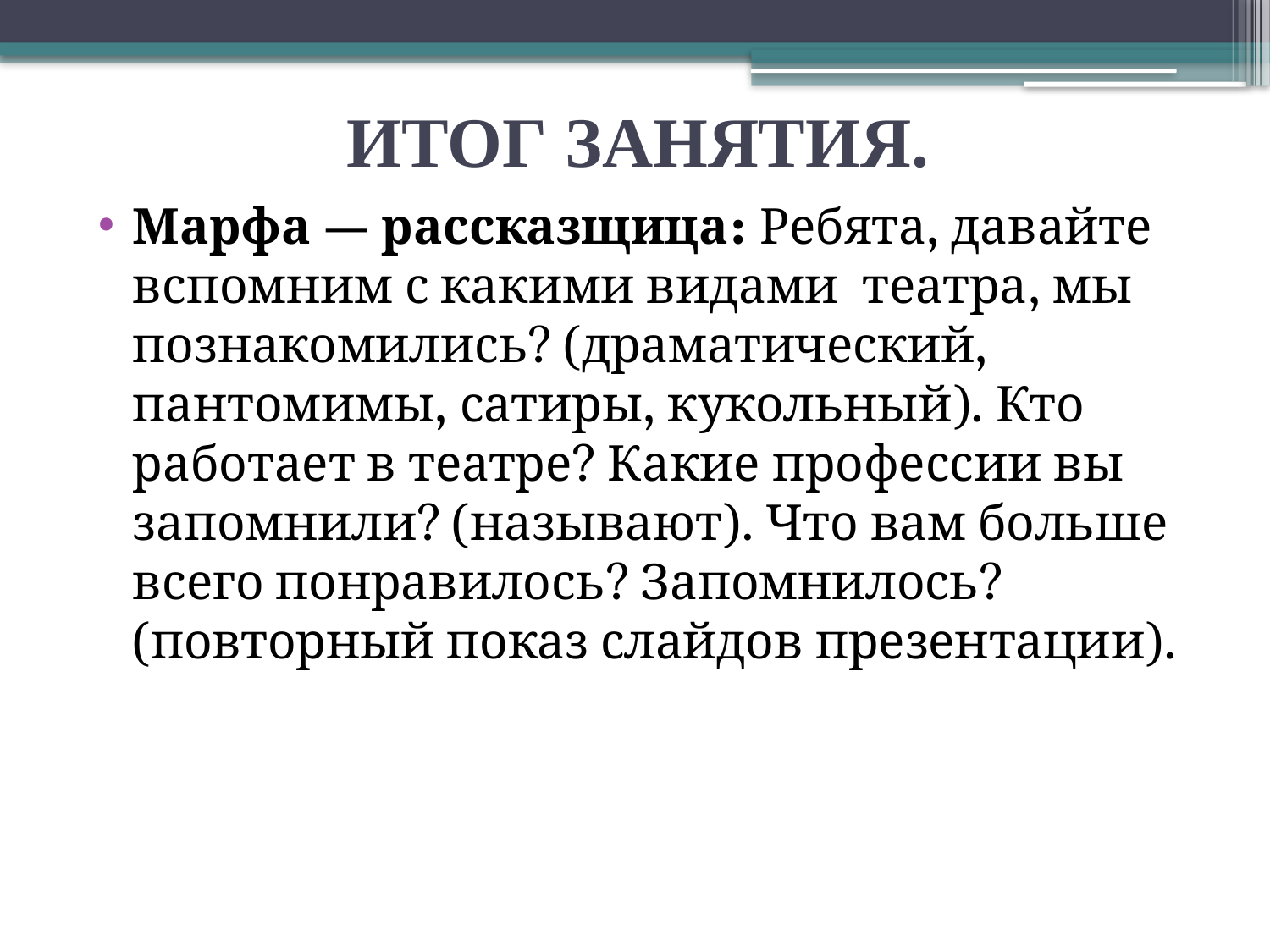

# ИТОГ ЗАНЯТИЯ.
Марфа — рассказщица: Ребята, давайте вспомним с какими видами  театра, мы познакомились? (драматический, пантомимы, сатиры, кукольный). Кто работает в театре? Какие профессии вы запомнили? (называют). Что вам больше всего понравилось? Запомнилось? (повторный показ слайдов презентации).